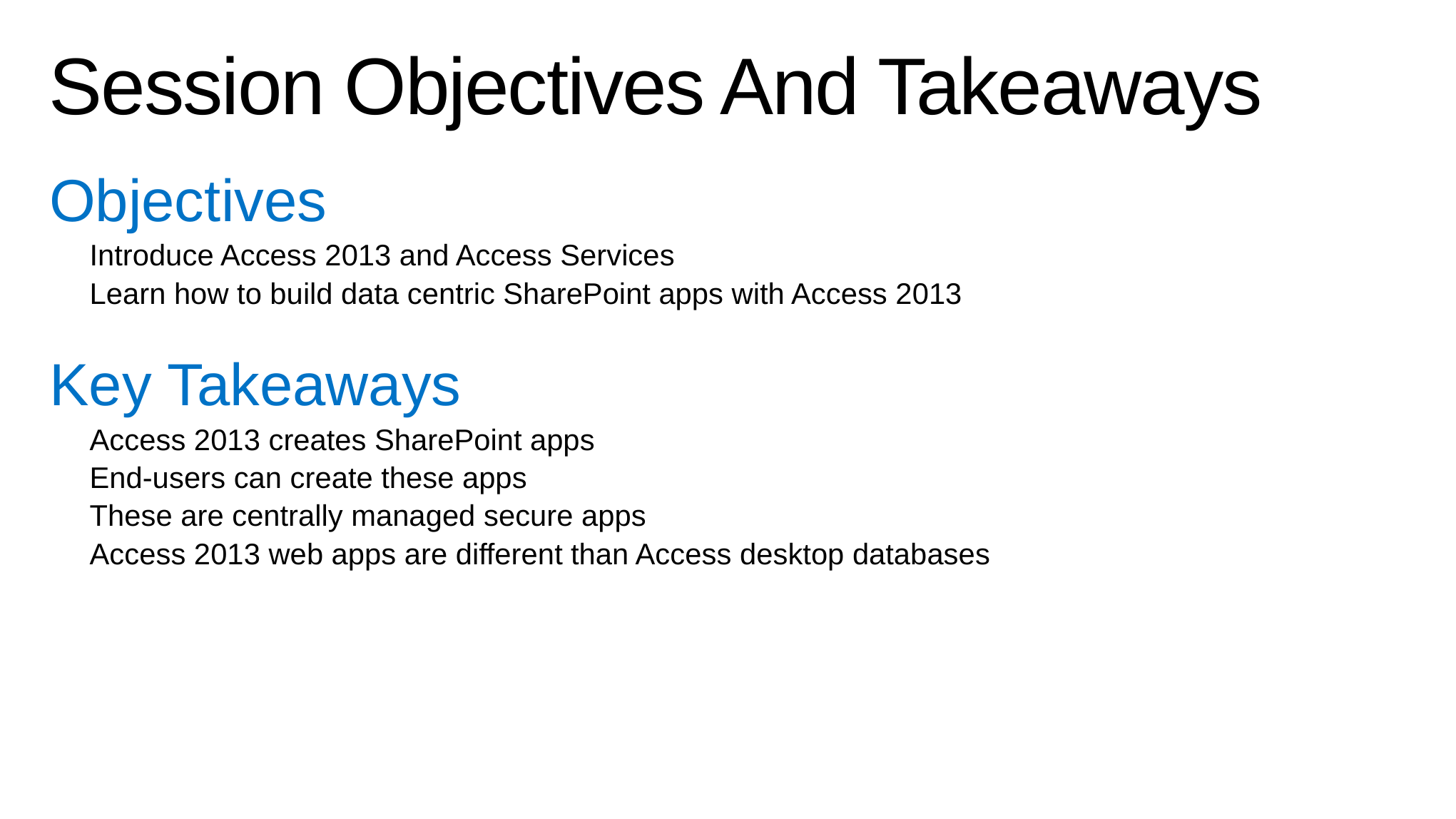

# Session Objectives And Takeaways
Objectives
Introduce Access 2013 and Access Services
Learn how to build data centric SharePoint apps with Access 2013
Key Takeaways
Access 2013 creates SharePoint apps
End-users can create these apps
These are centrally managed secure apps
Access 2013 web apps are different than Access desktop databases